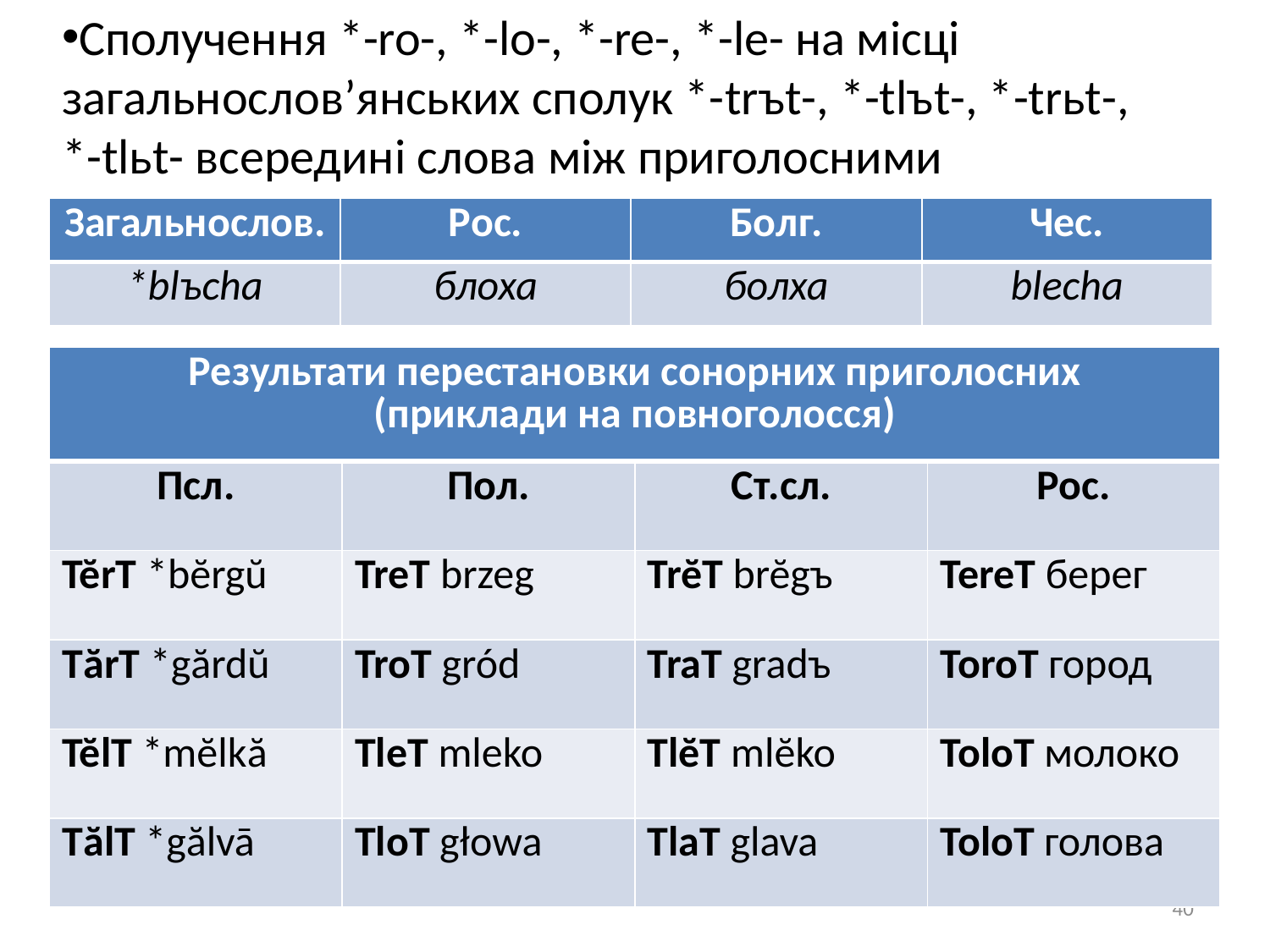

Сполучення *-ro-, *-lo-, *-re-, *-le- на місці загальнослов’янських сполук *-trъt-, *-tlъt-, *-trьt-,
*-tlьt- всередині слова між приголосними
| Загальнослов. | Рос. | Болг. | Чес. |
| --- | --- | --- | --- |
| \*blъcha | блоха | болха | blecha |
| Результати перестановки сонорних приголосних (приклади на повноголосся) |  |  |  |
| --- | --- | --- | --- |
| Псл. | Пол. | Ст.сл. | Рос. |
| TĕrT \*bĕrgŭ | TreT brzeg | TrĕT brĕgъ | TereT берег |
| TărT \*gărdŭ | TroT gród | TraT gradъ | ToroT город |
| TĕlT \*mĕlkă | TleT mleko | TlĕT mlĕko | ToloT молоко |
| TălT \*gălvā | TloT głowa | TlaT glava | ToloT голова |
40